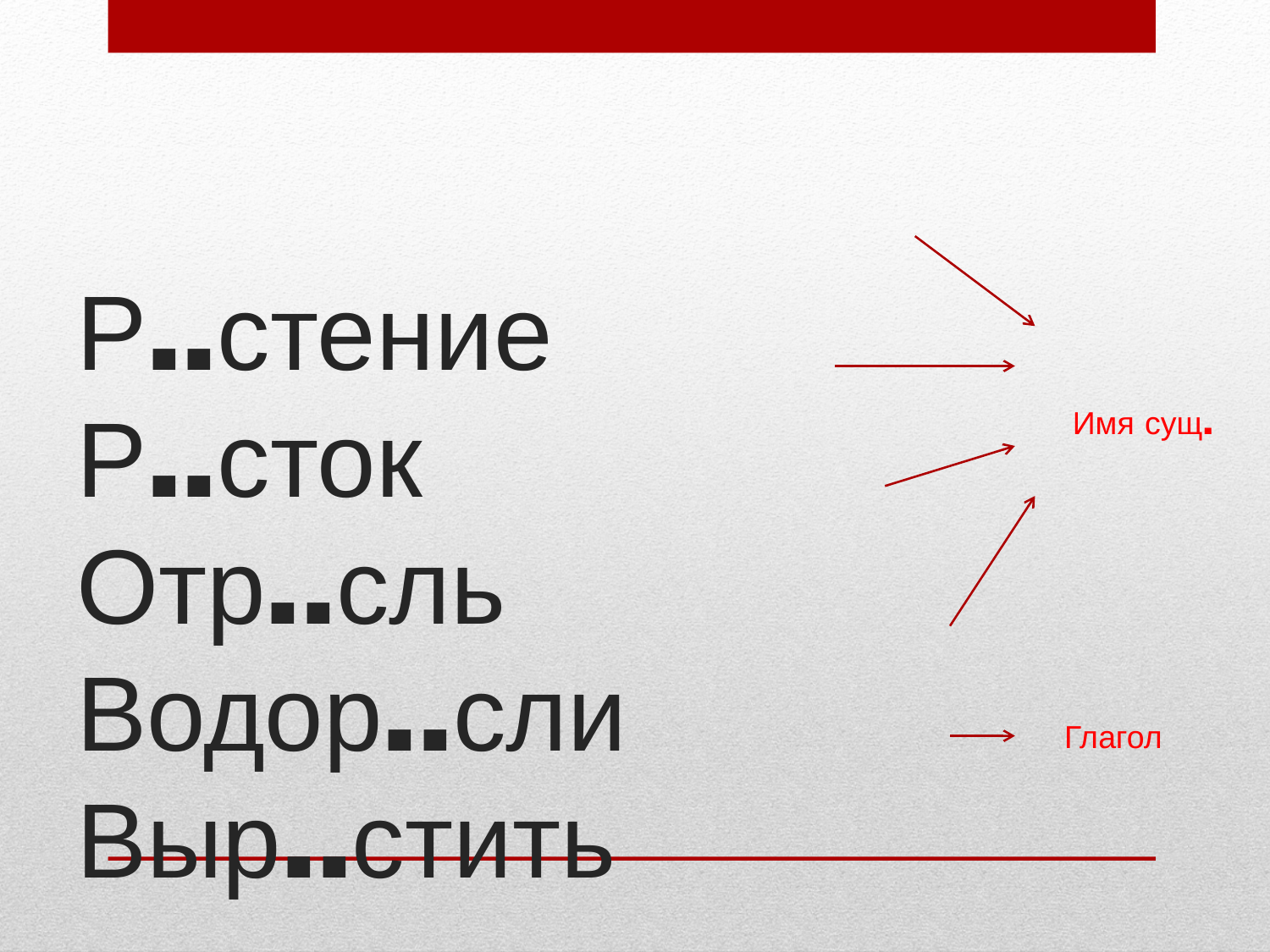

# Р..стение Р..сток Отр..сль Водор..сли Выр..стить
Имя сущ.
Глагол